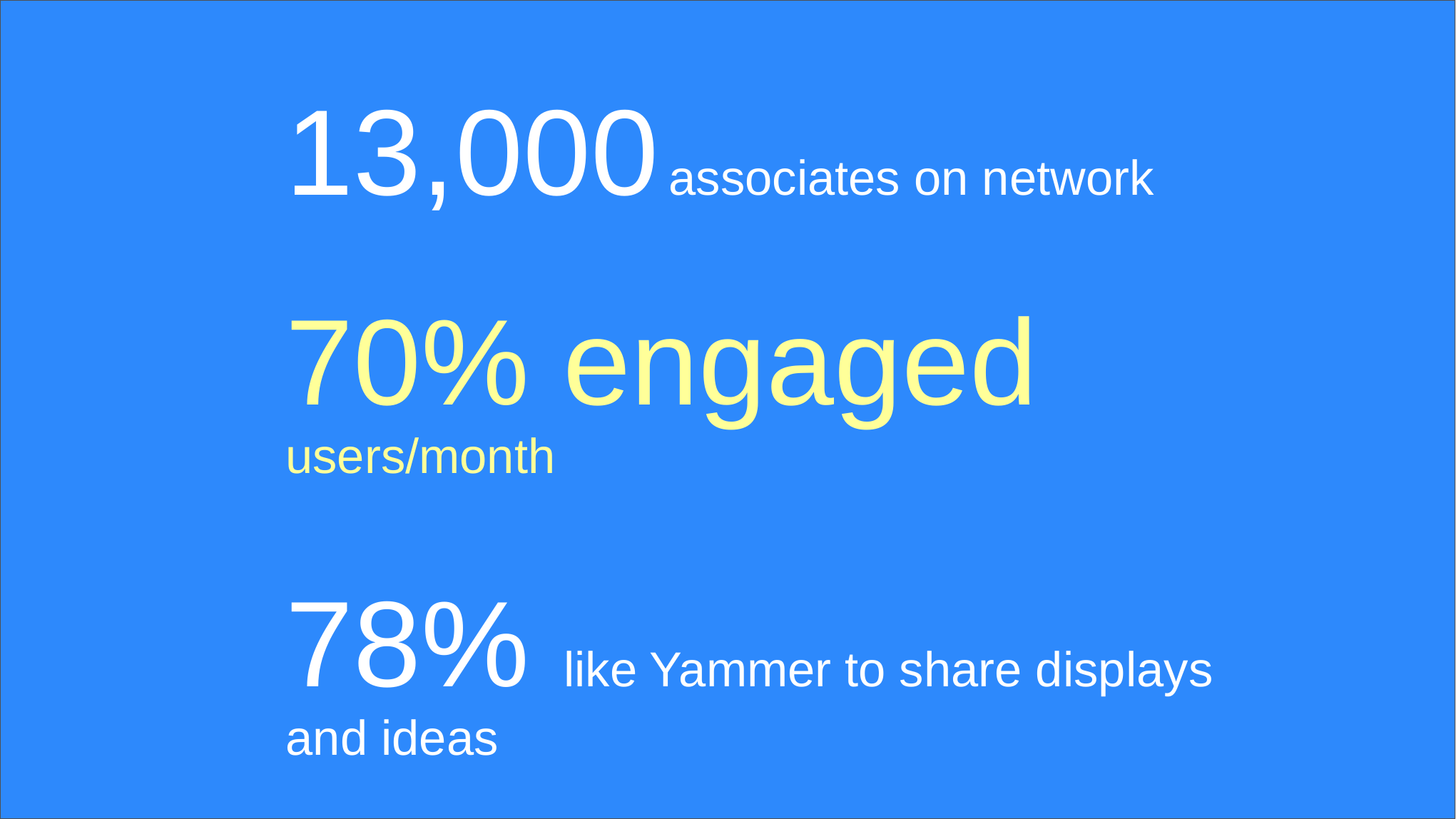

13,000 associates on network
70% engaged users/month
78% like Yammer to share displays and ideas